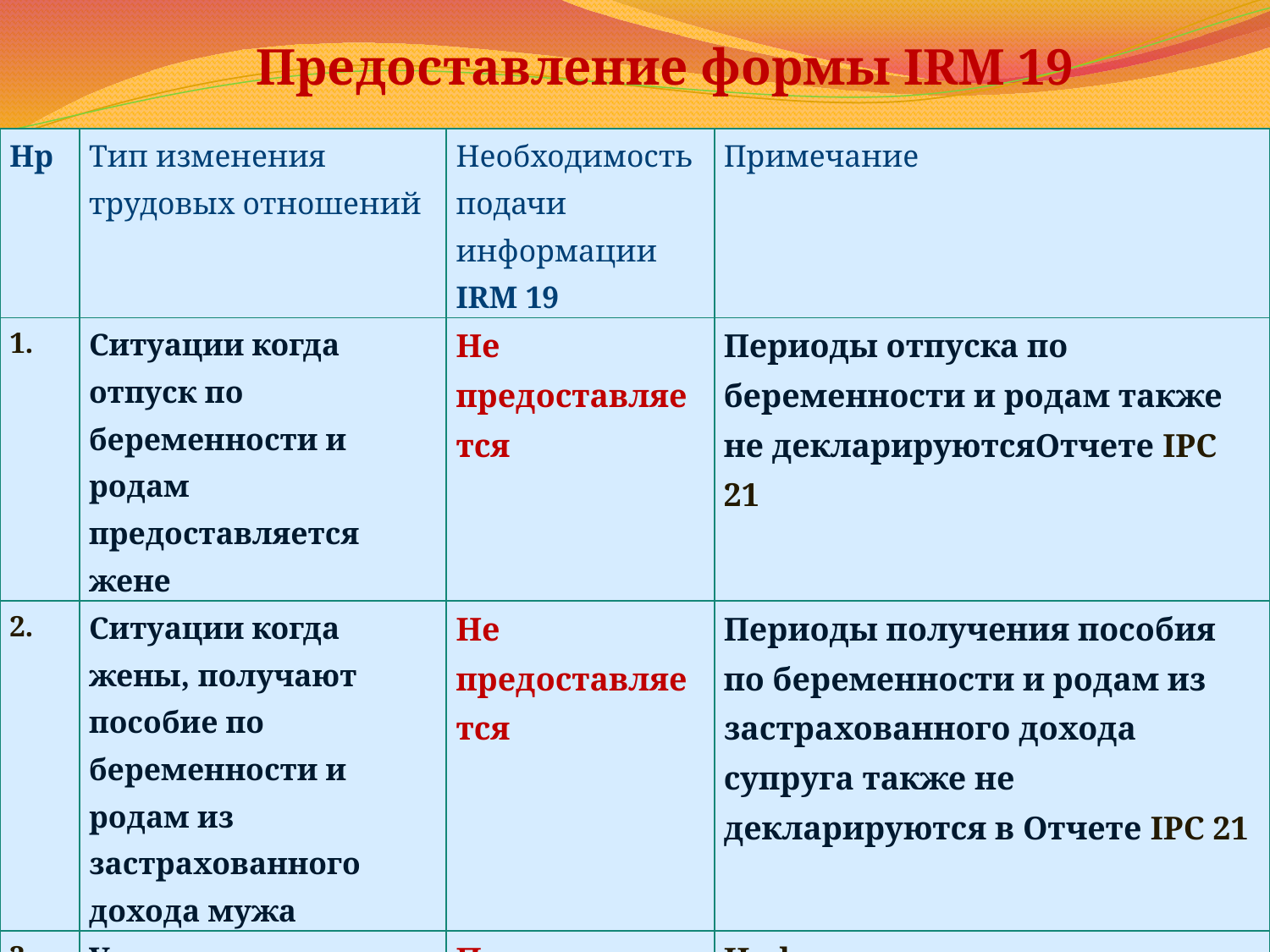

#
Предоставление формы IRM 19
| Нр | Тип изменения трудовых отношений | Необходимость подачи информации IRM 19 | Примечание |
| --- | --- | --- | --- |
| 1. | Ситуации когда отпуск по беременности и родам предоставляется жене | Не предоставляется | Периоды отпуска по беременности и родам также не декларируютсяОтчете IPC 21 |
| 2. | Ситуации когда жены, получают пособие по беременности и родам из застрахованного дохода мужа | Не предоставляется | Периоды получения пособия по беременности и родам из застрахованного дохода супруга также не декларируются в Отчете IPC 21 |
| 3. | Условия предоставления отпуска по уходу за ребенком до 3 лет матери | Предоставляется | Информация представляется в IRM 19 в случае повторного ухода в отпуск по уходу за ребенком, до возвращения из предыдущего отпуска |